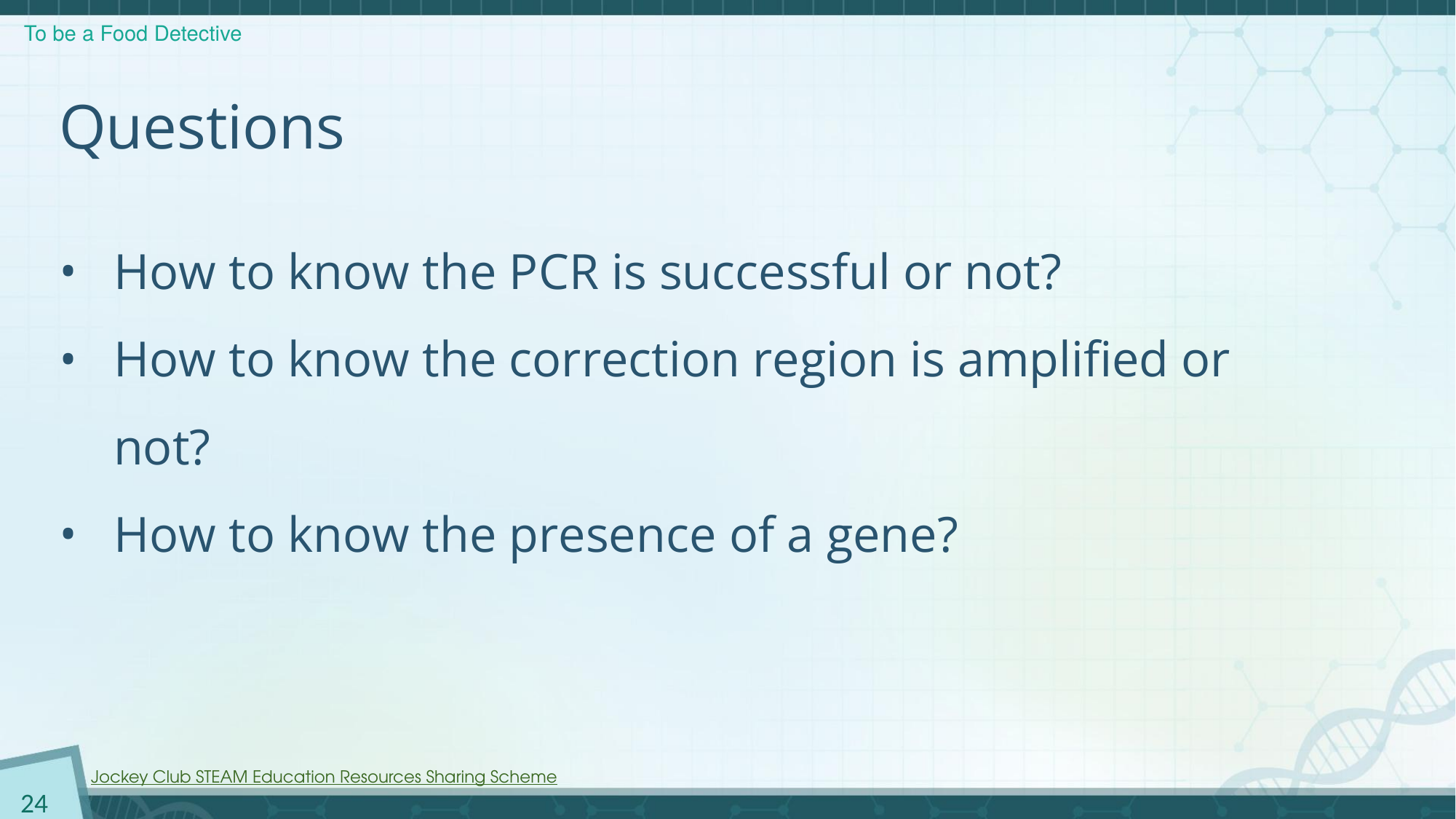

# Questions
How to know the PCR is successful or not?
How to know the correction region is amplified or not?
How to know the presence of a gene?

24